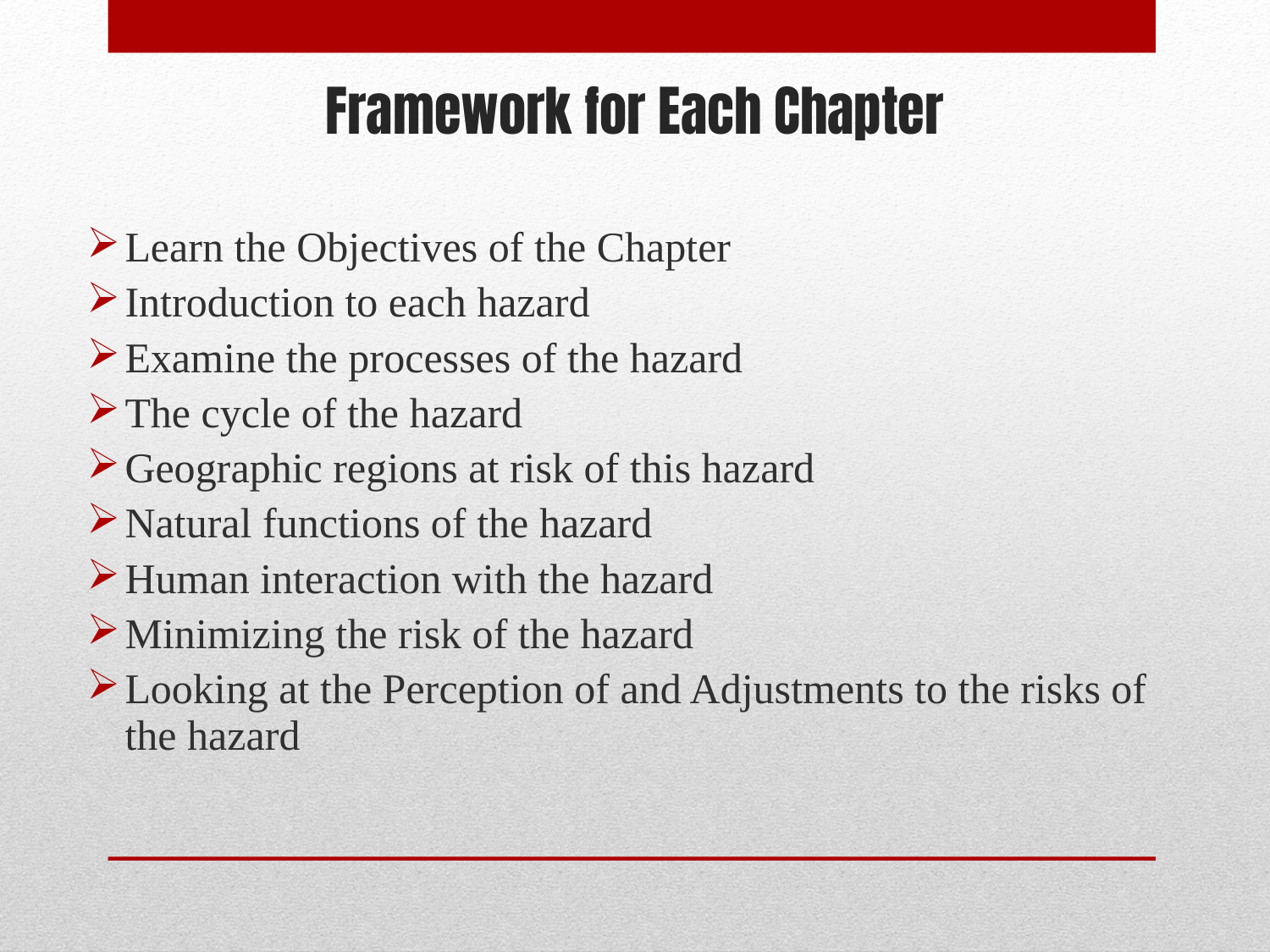

Framework for Each Chapter
Learn the Objectives of the Chapter
Introduction to each hazard
Examine the processes of the hazard
The cycle of the hazard
Geographic regions at risk of this hazard
Natural functions of the hazard
Human interaction with the hazard
Minimizing the risk of the hazard
Looking at the Perception of and Adjustments to the risks of the hazard